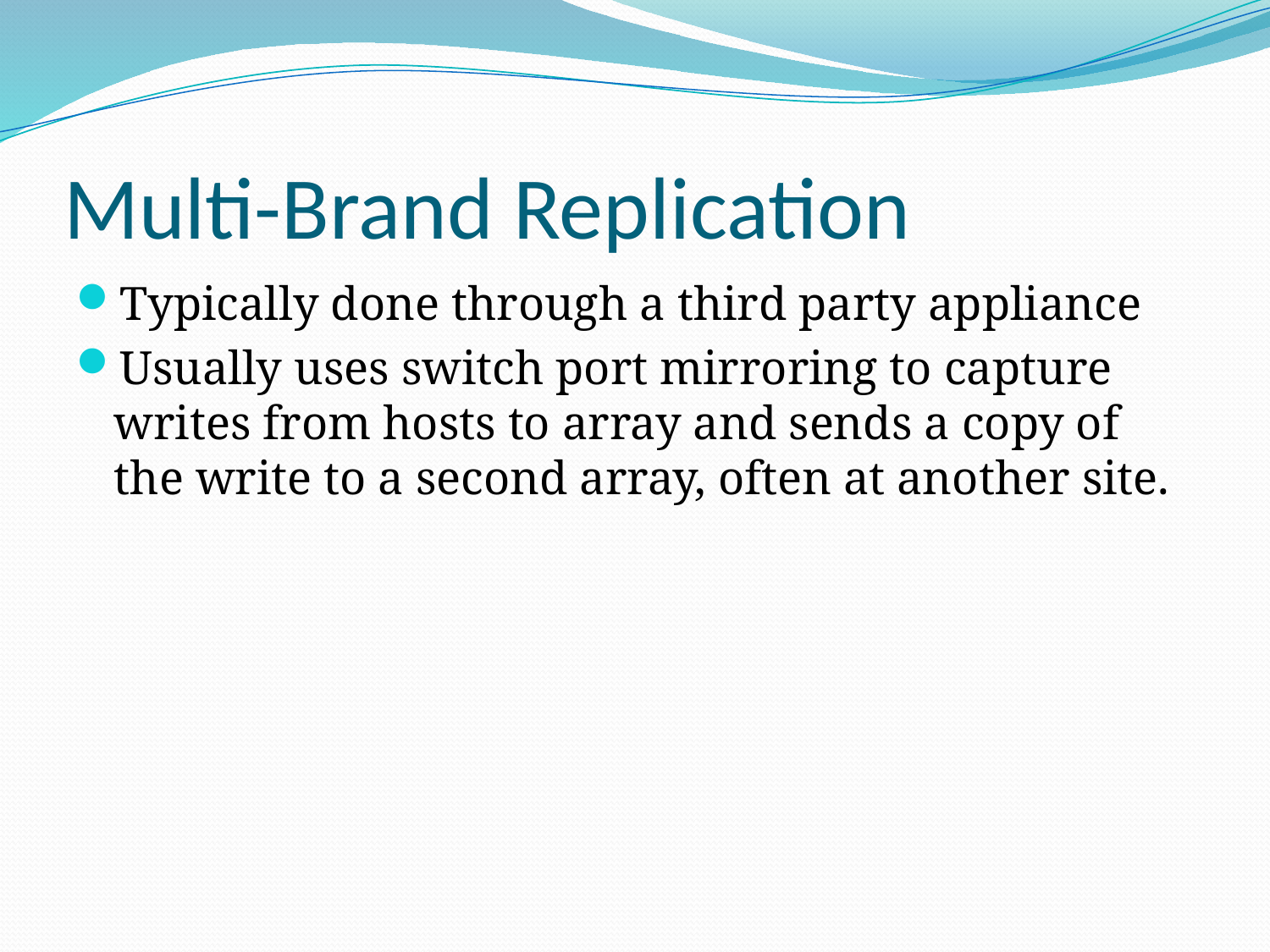

# Multi-Brand Replication
Typically done through a third party appliance
Usually uses switch port mirroring to capture writes from hosts to array and sends a copy of the write to a second array, often at another site.